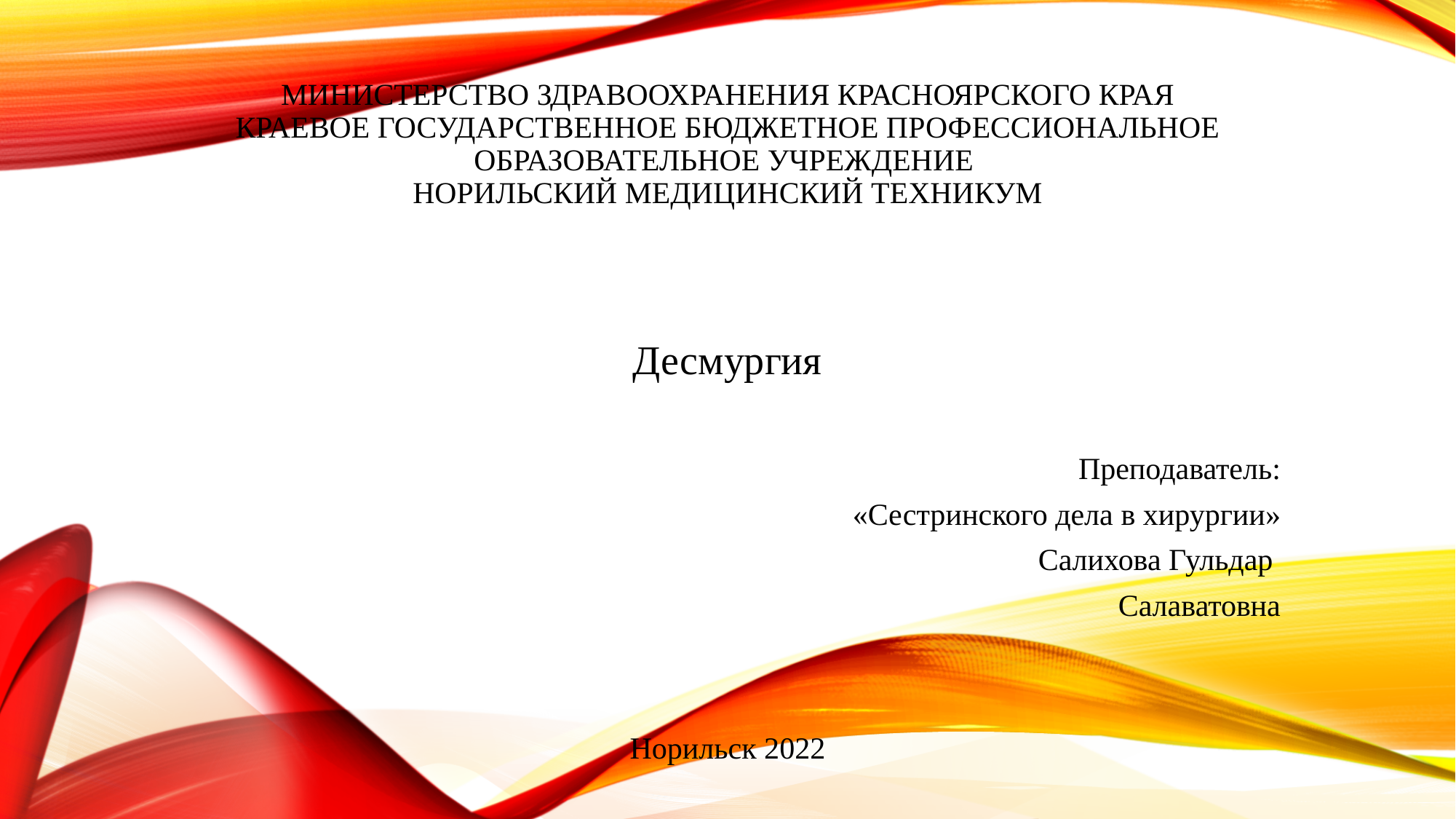

# Министерство здравоохранения красноярского края краевое государственное бюджетное профессиональное образовательное учреждение НОРИЛЬСКИЙ МЕДИЦИНСКИЙ ТЕХНИКУМ

Десмургия

Преподаватель:
«Сестринского дела в хирургии»
Салихова Гульдар
Салаватовна

Норильск 2022